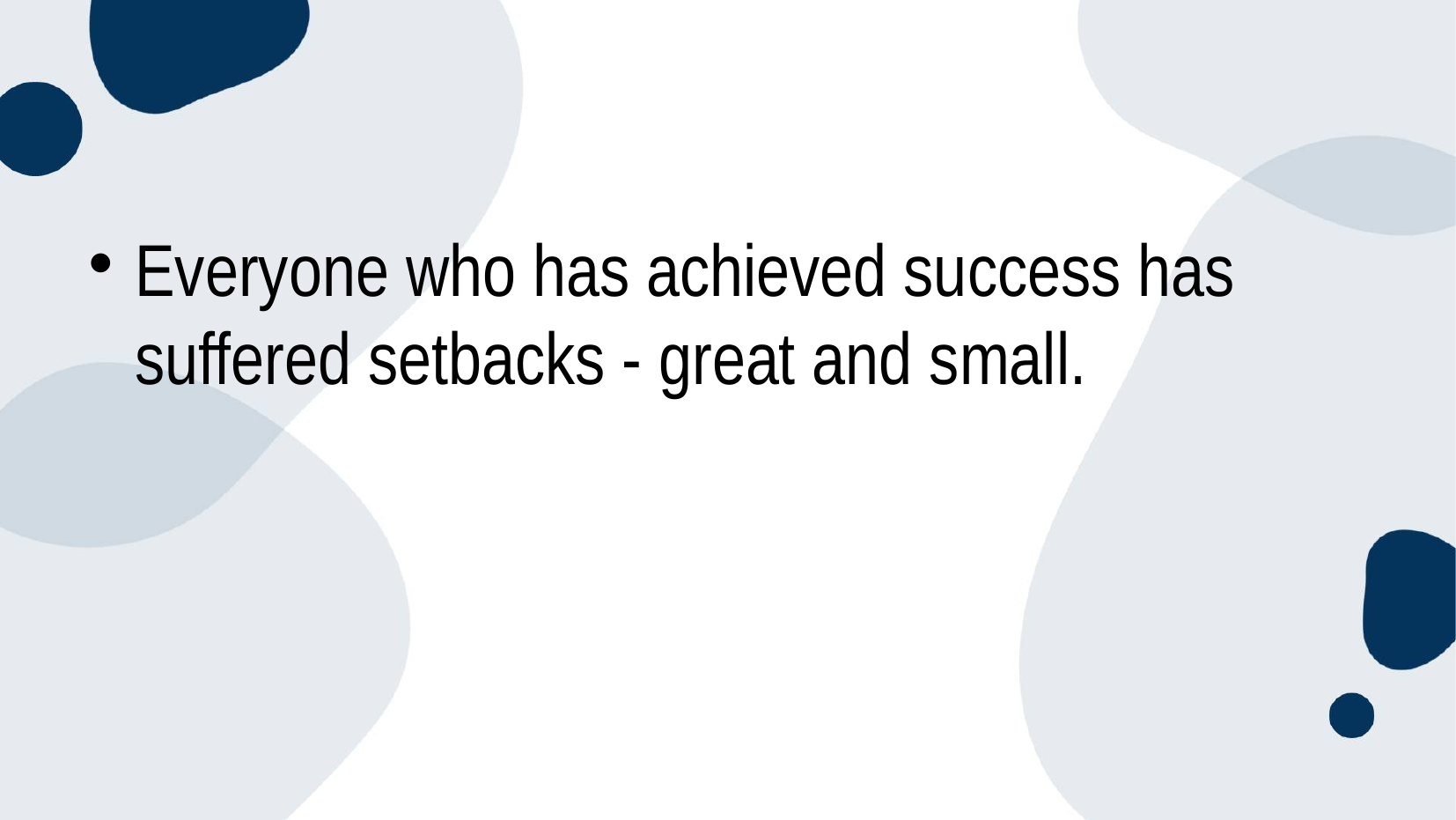

#
Everyone who has achieved success has suffered setbacks - great and small.